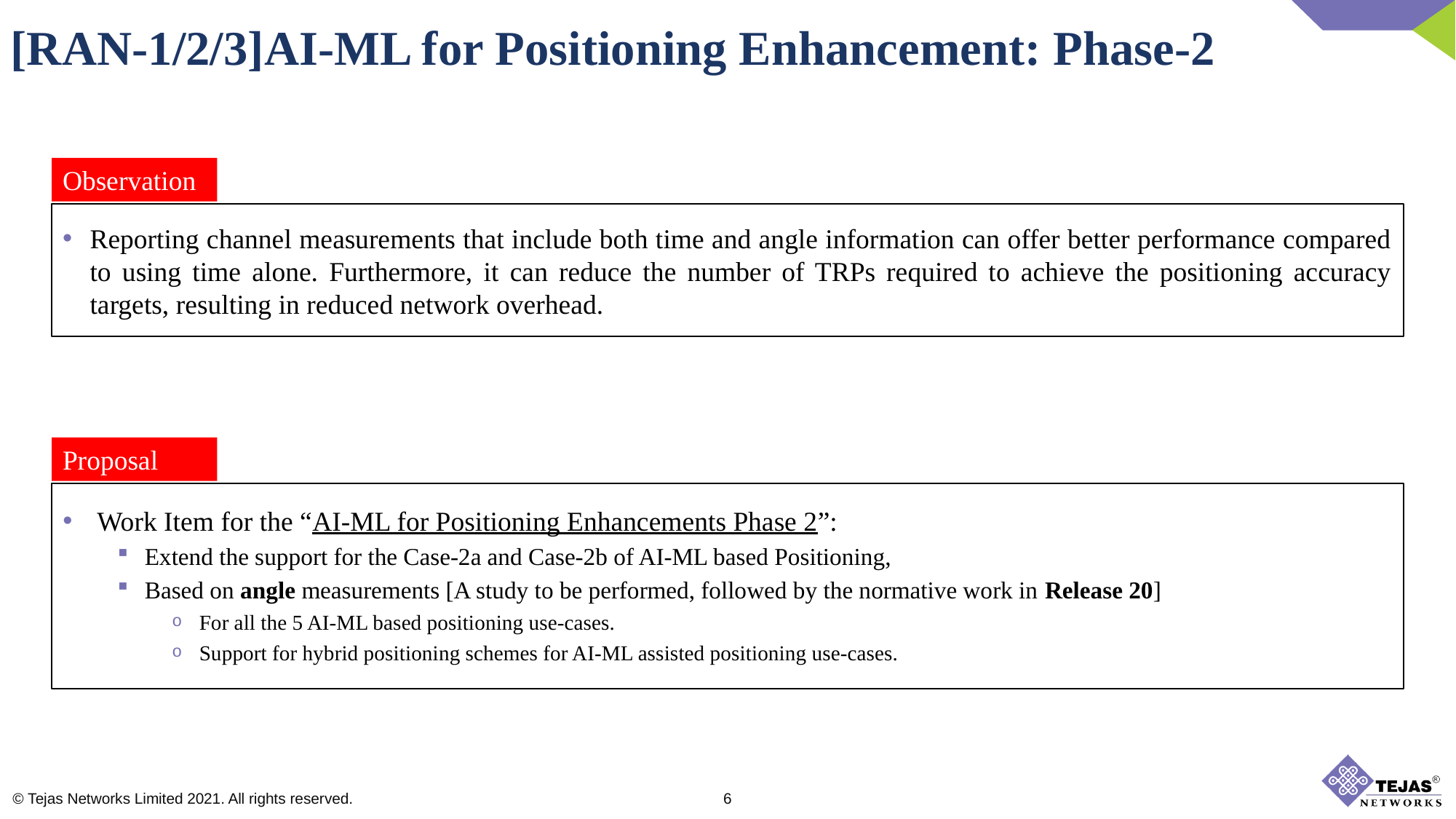

[RAN-1/2/3]AI-ML for Positioning Enhancement: Phase-2

Observation
Reporting channel measurements that include both time and angle information can offer better performance compared to using time alone. Furthermore, it can reduce the number of TRPs required to achieve the positioning accuracy targets, resulting in reduced network overhead.
Proposal
 Work Item for the “AI-ML for Positioning Enhancements Phase 2”:
Extend the support for the Case-2a and Case-2b of AI-ML based Positioning,
Based on angle measurements [A study to be performed, followed by the normative work in Release 20]
For all the 5 AI-ML based positioning use-cases.
Support for hybrid positioning schemes for AI-ML assisted positioning use-cases.